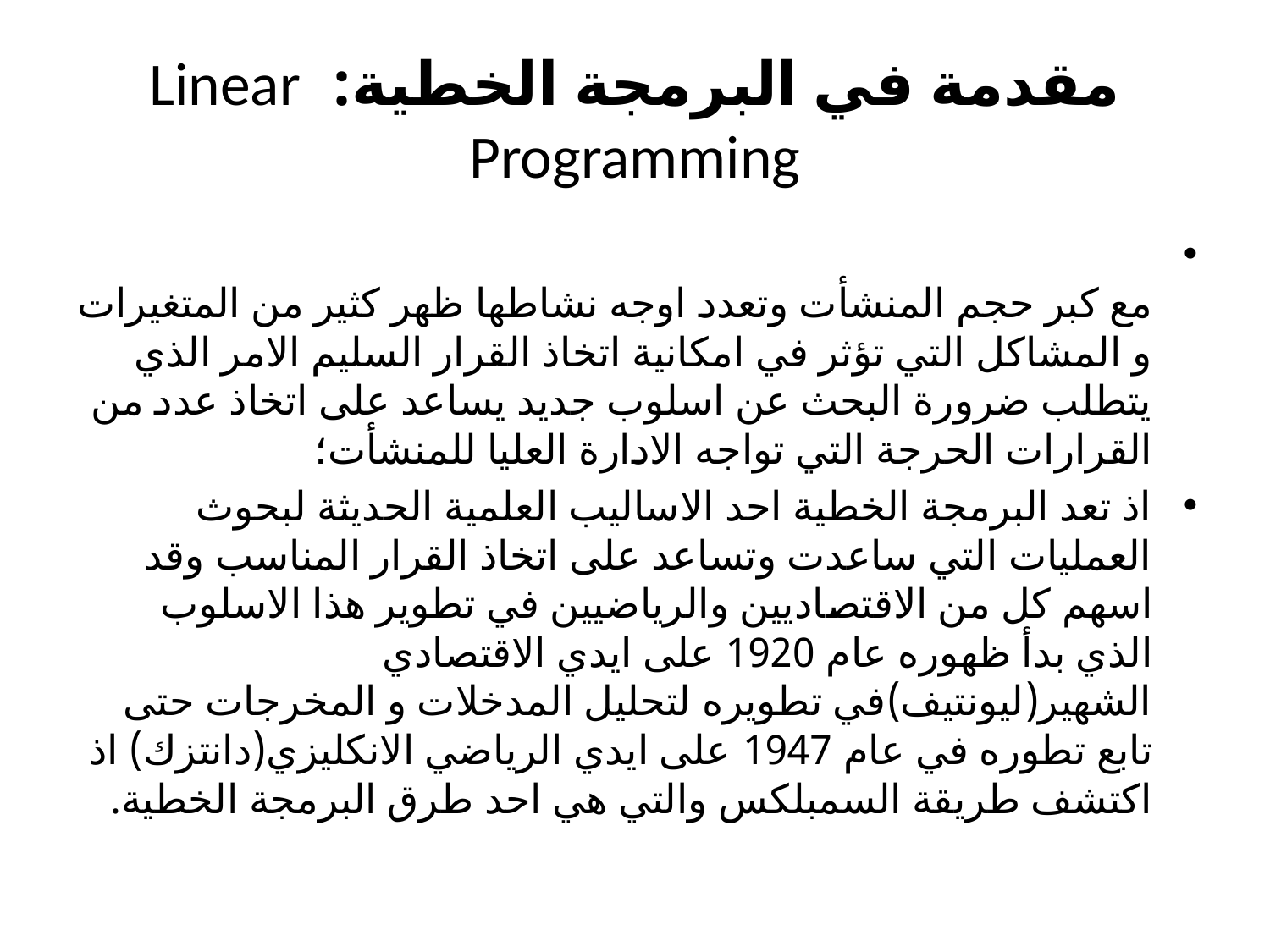

# مقدمة في البرمجة الخطية:  Linear Programming
مع كبر حجم المنشأت وتعدد اوجه نشاطها ظهر كثير من المتغيرات و المشاكل التي تؤثر في امكانية اتخاذ القرار السليم الامر الذي يتطلب ضرورة البحث عن اسلوب جديد يساعد على اتخاذ عدد من القرارات الحرجة التي تواجه الادارة العليا للمنشأت؛
اذ تعد البرمجة الخطية احد الاساليب العلمية الحديثة لبحوث العمليات التي ساعدت وتساعد على اتخاذ القرار المناسب وقد اسهم كل من الاقتصاديين والرياضيين في تطوير هذا الاسلوب الذي بدأ ظهوره عام 1920 على ايدي الاقتصادي الشهير(ليونتيف)في تطويره لتحليل المدخلات و المخرجات حتى تابع تطوره في عام 1947 على ايدي الرياضي الانكليزي(دانتزك) اذ اكتشف طريقة السمبلكس والتي هي احد طرق البرمجة الخطية.